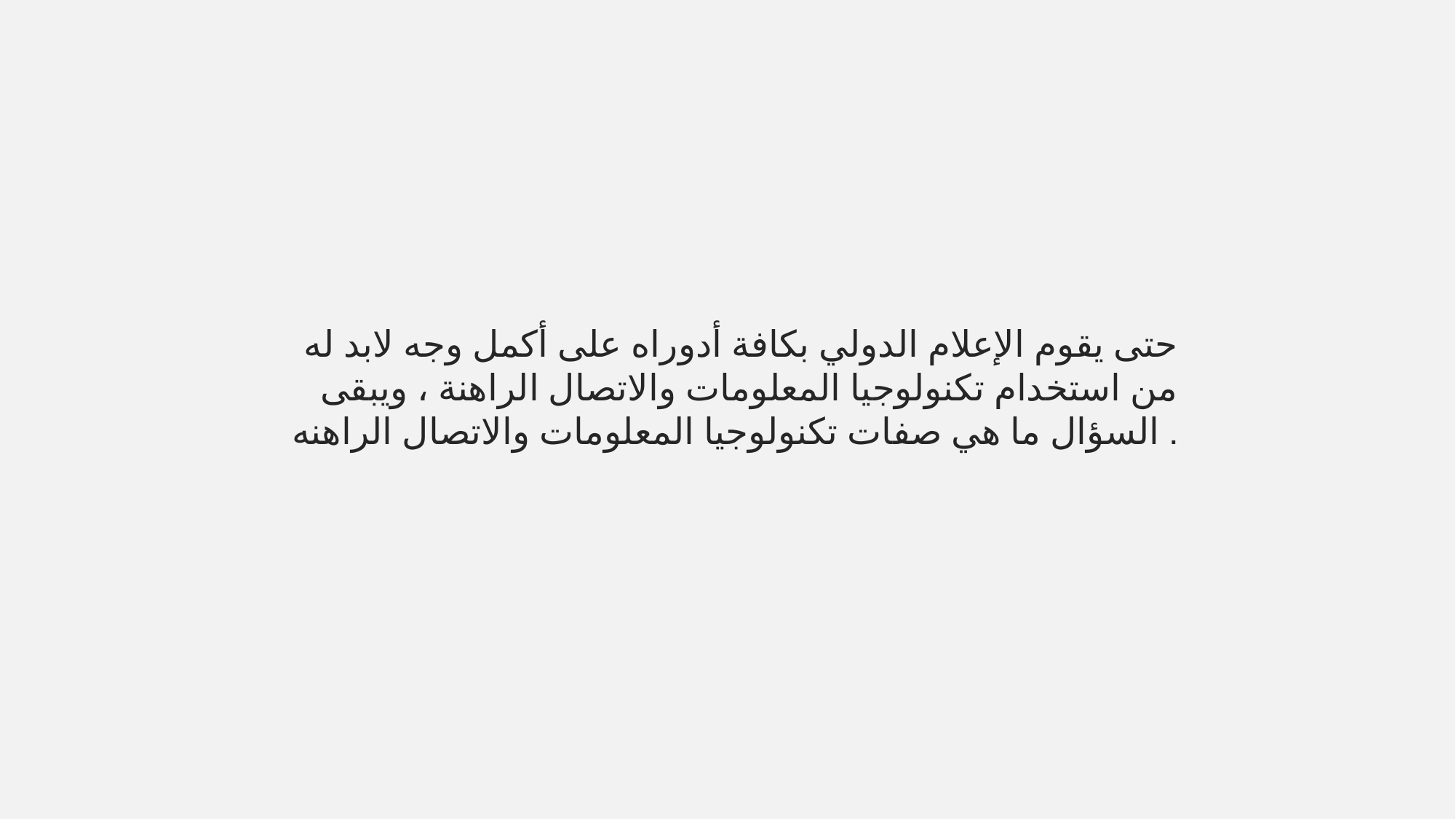

حتى يقوم الإعلام الدولي بكافة أدوراه على أكمل وجه لابد له من استخدام تكنولوجيا المعلومات والاتصال الراهنة ، ويبقى السؤال ما هي صفات تكنولوجيا المعلومات والاتصال الراهنه .